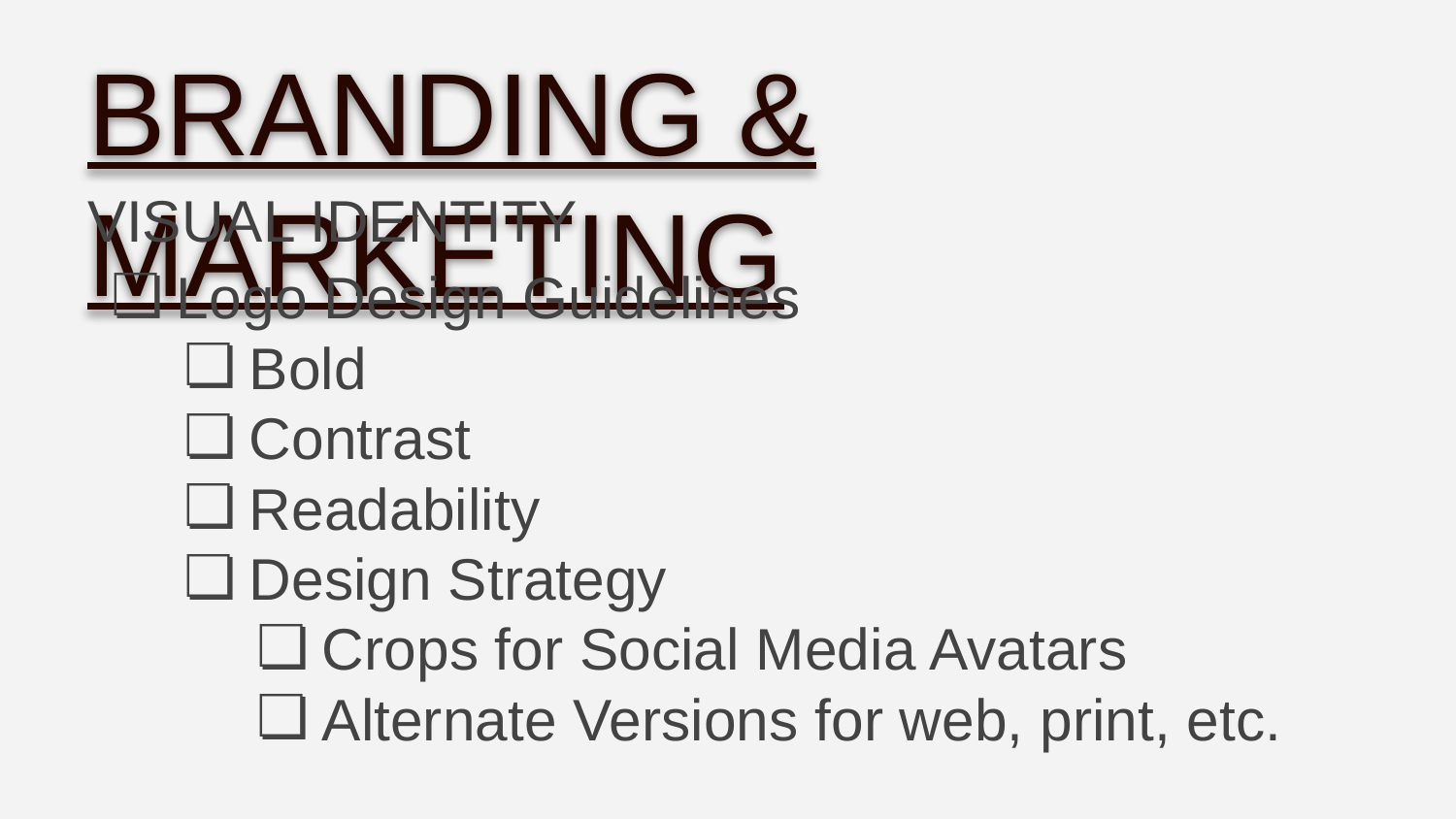

BRANDING & MARKETING
VISUAL IDENTITY
Logo Design Guidelines
Bold
Contrast
Readability
Design Strategy
Crops for Social Media Avatars
Alternate Versions for web, print, etc.